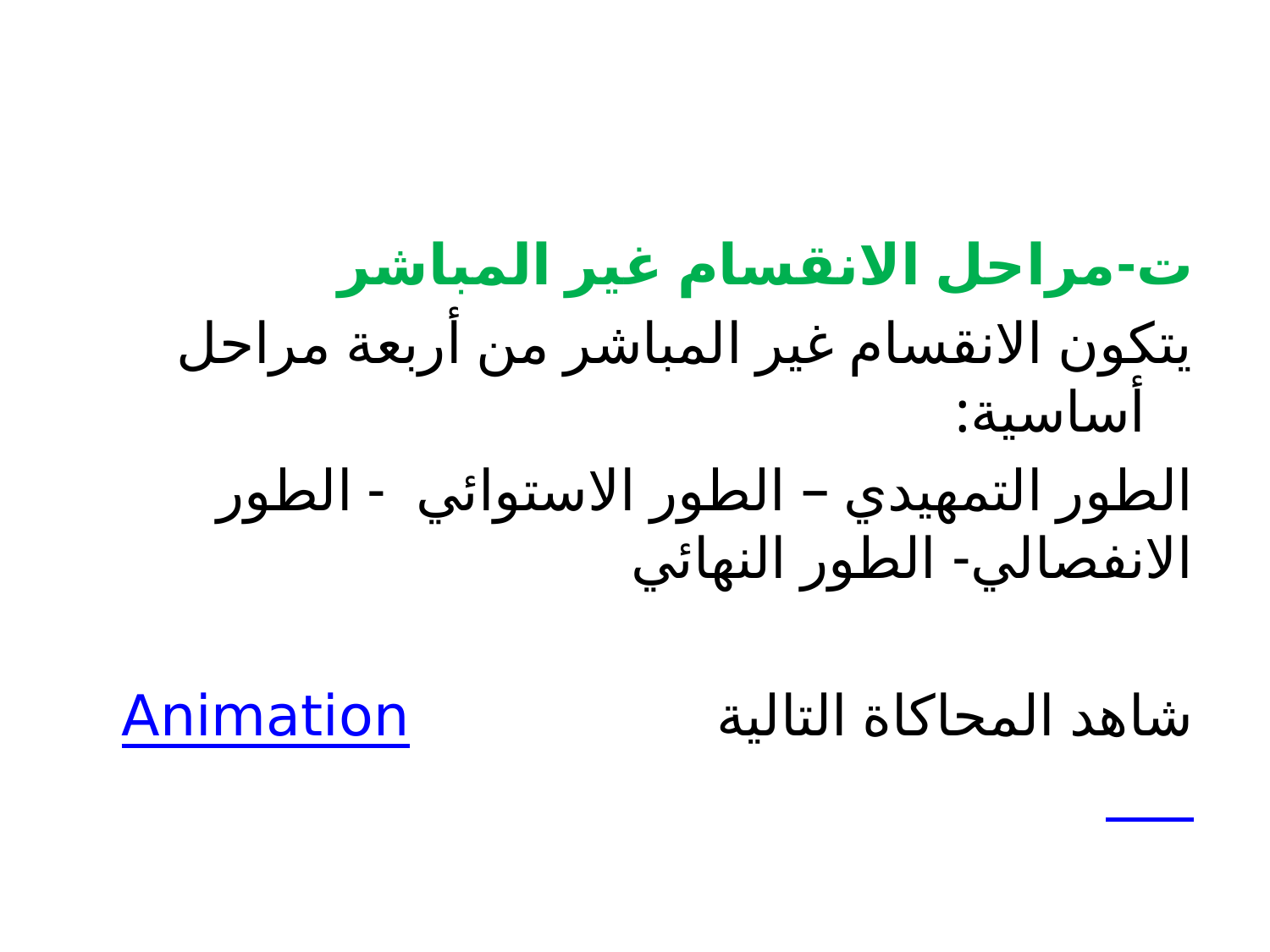

ت-مراحل الانقسام غير المباشر
يتكون الانقسام غير المباشر من أربعة مراحل أساسية:
الطور التمهيدي – الطور الاستوائي  - الطور الانفصالي- الطور النهائي

شاهد المحاكاة التالية                     Animation